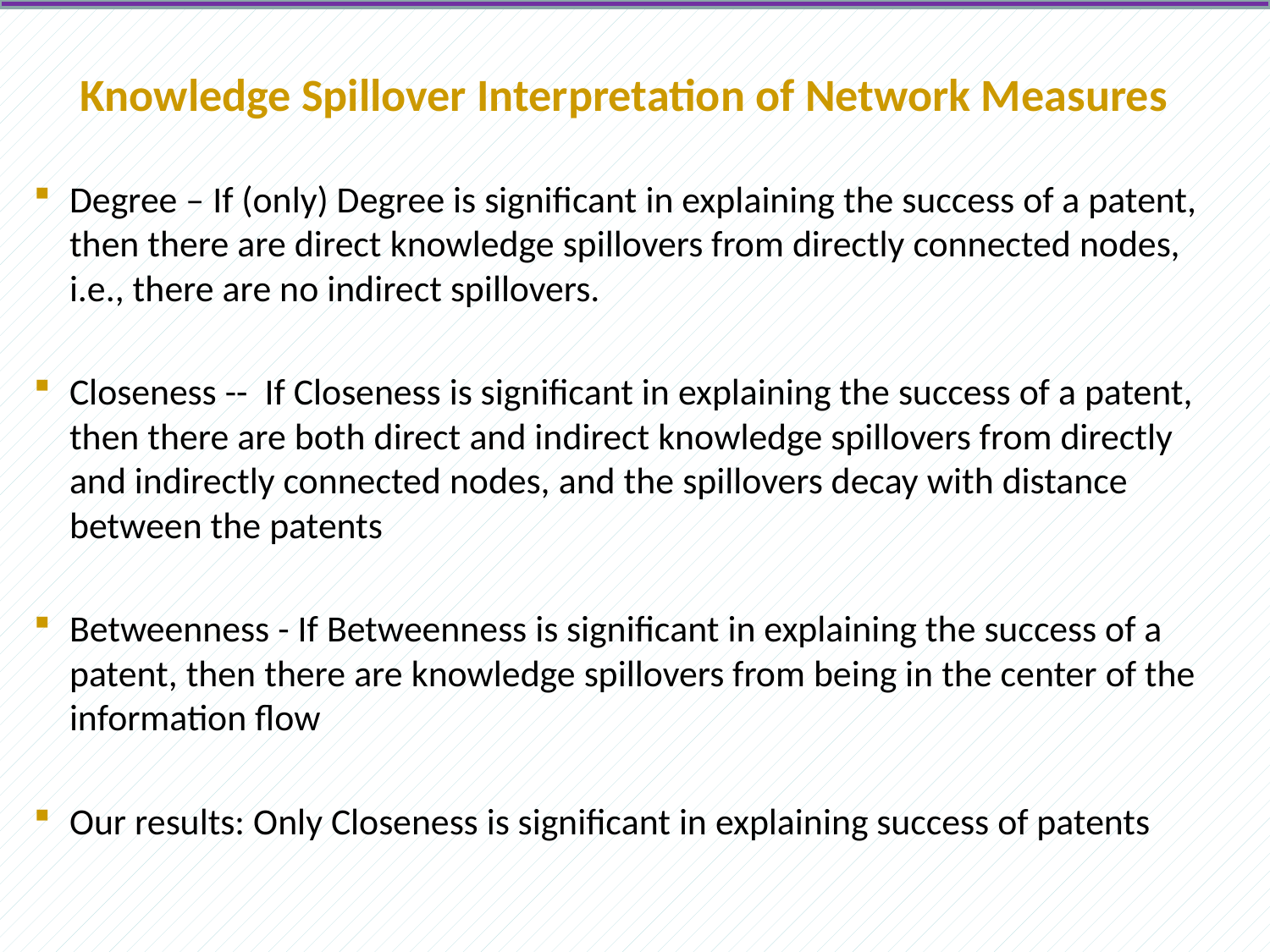

# Knowledge Spillover Interpretation of Network Measures
Degree – If (only) Degree is significant in explaining the success of a patent, then there are direct knowledge spillovers from directly connected nodes, i.e., there are no indirect spillovers.

Closeness --  If Closeness is significant in explaining the success of a patent, then there are both direct and indirect knowledge spillovers from directly and indirectly connected nodes, and the spillovers decay with distance between the patents

Betweenness - If Betweenness is significant in explaining the success of a patent, then there are knowledge spillovers from being in the center of the information flow

Our results: Only Closeness is significant in explaining success of patents